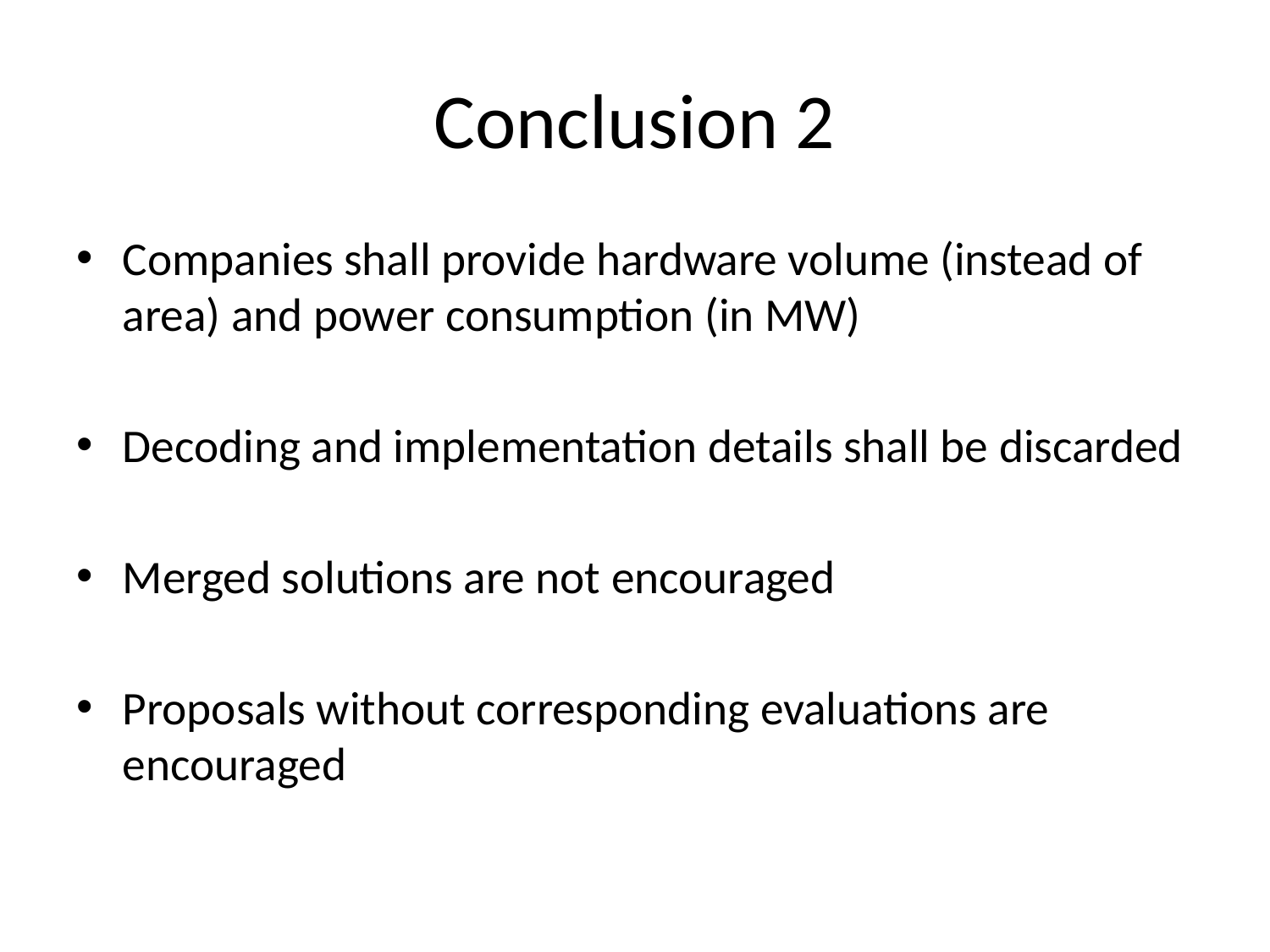

# Conclusion 2
Companies shall provide hardware volume (instead of area) and power consumption (in MW)

Decoding and implementation details shall be discarded

Merged solutions are not encouraged

Proposals without corresponding evaluations are encouraged